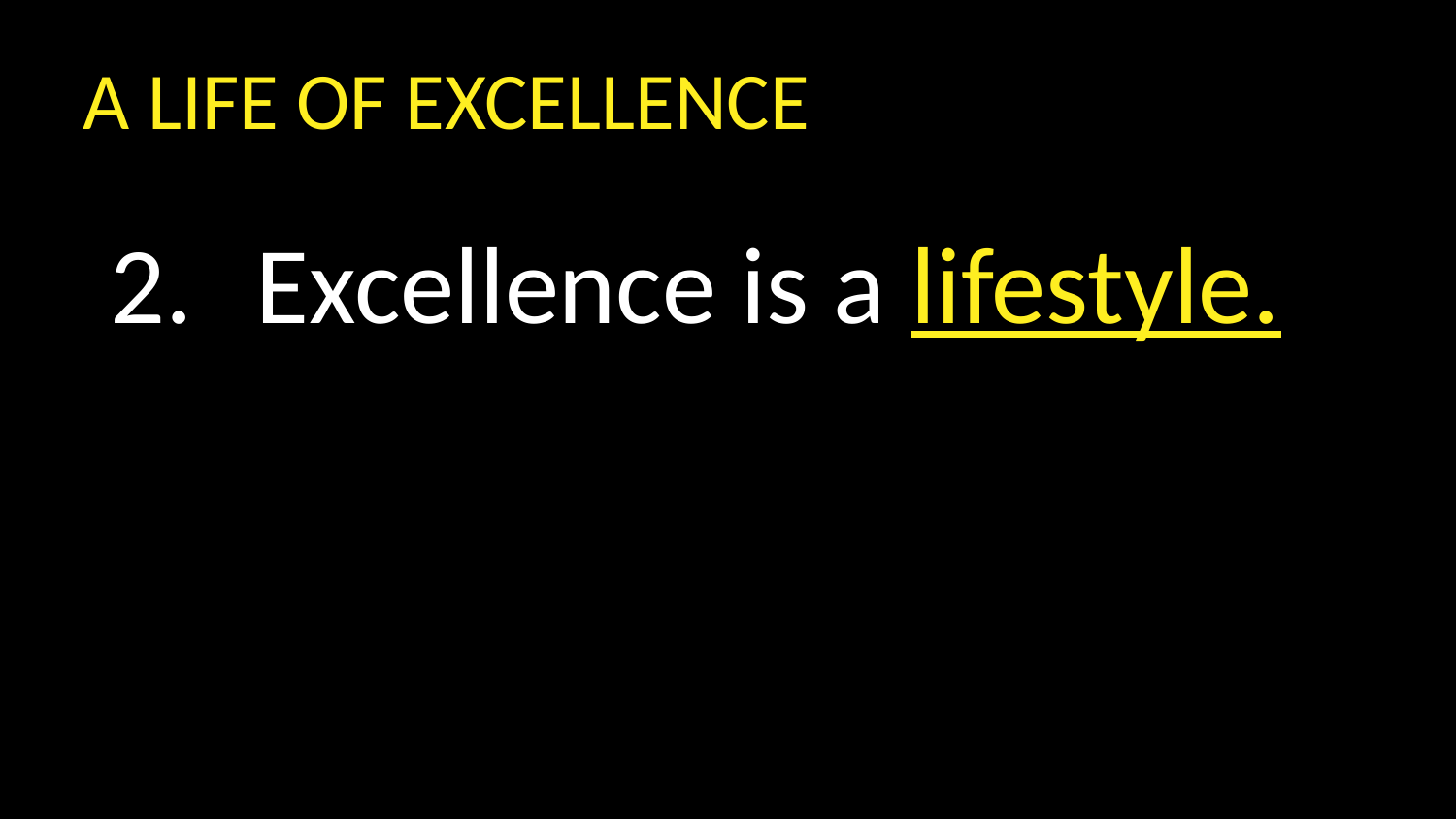

A LIFE OF EXCELLENCE
Excellence is a lifestyle.